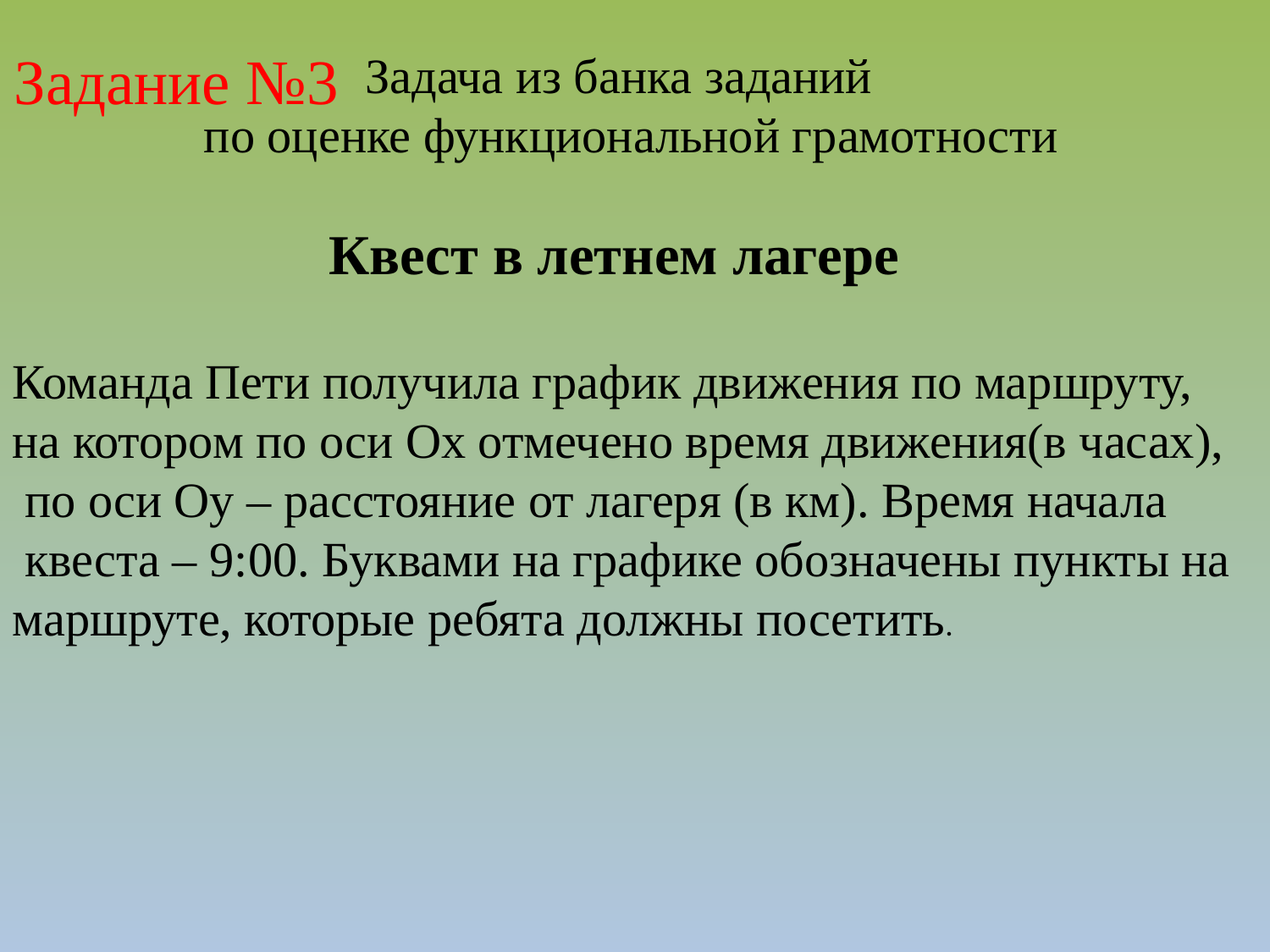

Задание №3
Задача из банка заданий
по оценке функциональной грамотности
Квест в летнем лагере
Команда Пети получила график движения по маршруту,
на котором по оси Ох отмечено время движения(в часах),
 по оси Оу – расстояние от лагеря (в км). Время начала
 квеста – 9:00. Буквами на графике обозначены пункты на маршруте, которые ребята должны посетить.